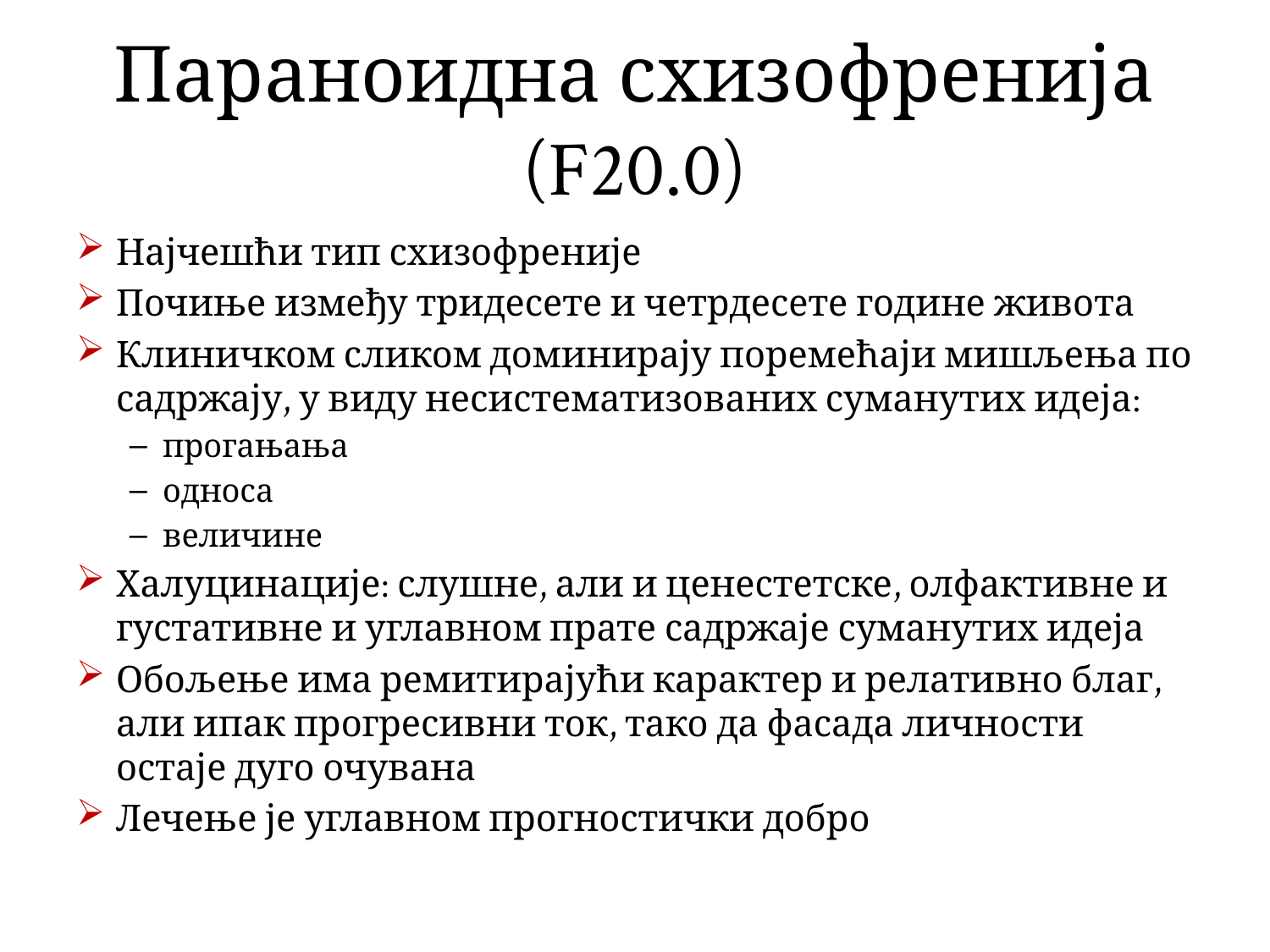

# Параноидна схизофренија (F20.0)
Најчешћи тип схизофреније
Почиње између тридесете и четрдесете године живота
Клиничком сликом доминирају поремећаји мишљења по садржају, у виду несистематизованих суманутих идеја:
прогањања
односа
величине
Халуцинације: слушне, али и ценестетске, олфактивне и густативне и углавном прате садржаје суманутих идеја
Обољење има ремитирајући карактер и релативно благ, али ипак прогресивни ток, тако да фасада личности остаје дуго очувана
Лечење је углавном прогностички добро